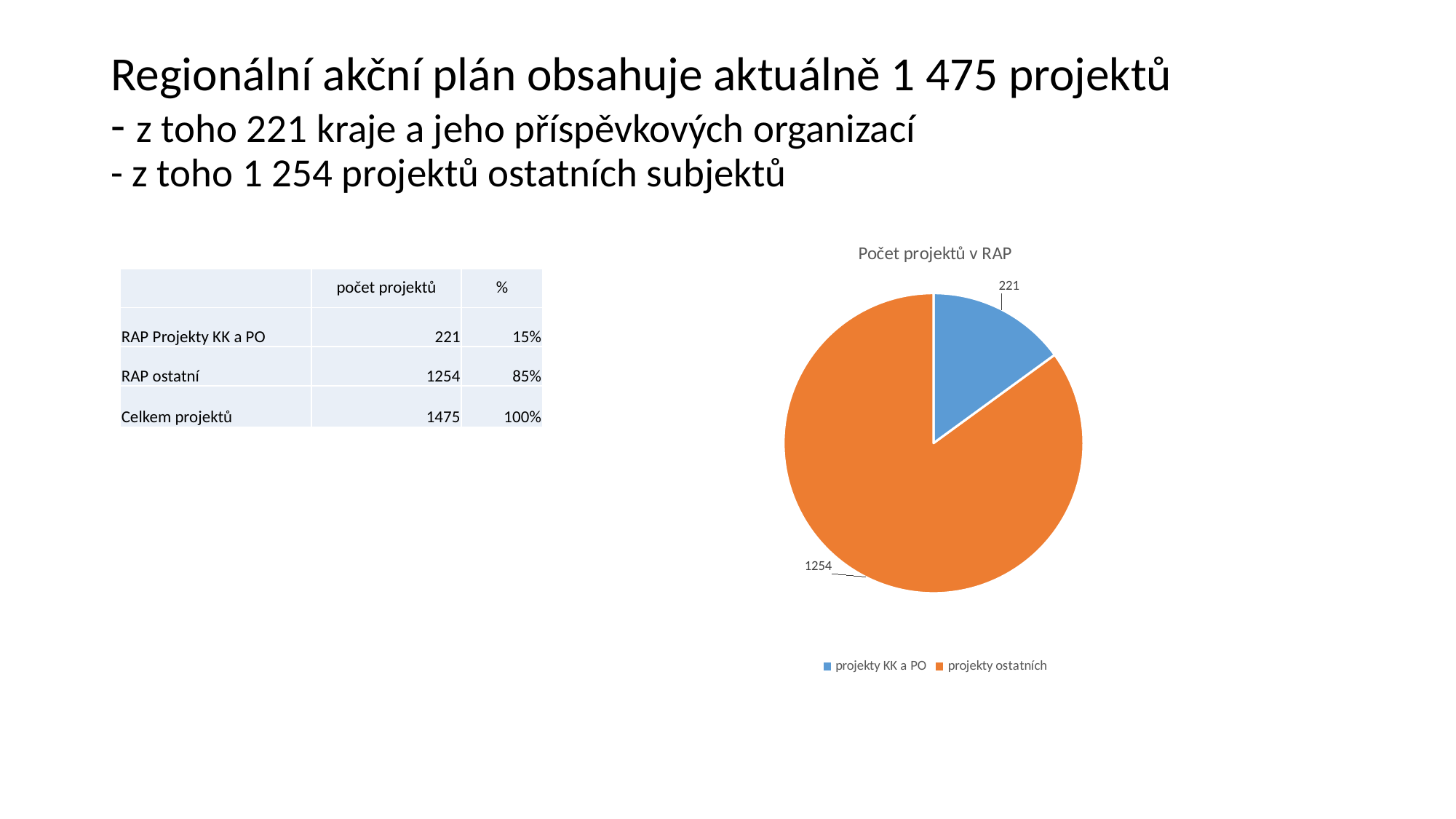

# Regionální akční plán obsahuje aktuálně 1 475 projektů - z toho 221 kraje a jeho příspěvkových organizací - z toho 1 254 projektů ostatních subjektů

### Chart: Počet projektů v RAP

| Category |  |
|---|---|
| projekty KK a PO | 221.0 |
| projekty ostatních | 1254.0 |
|  | počet projektů | % |
| --- | --- | --- |
| RAP Projekty KK a PO | 221 | 15% |
| RAP ostatní | 1254 | 85% |
| Celkem projektů | 1475 | 100% |